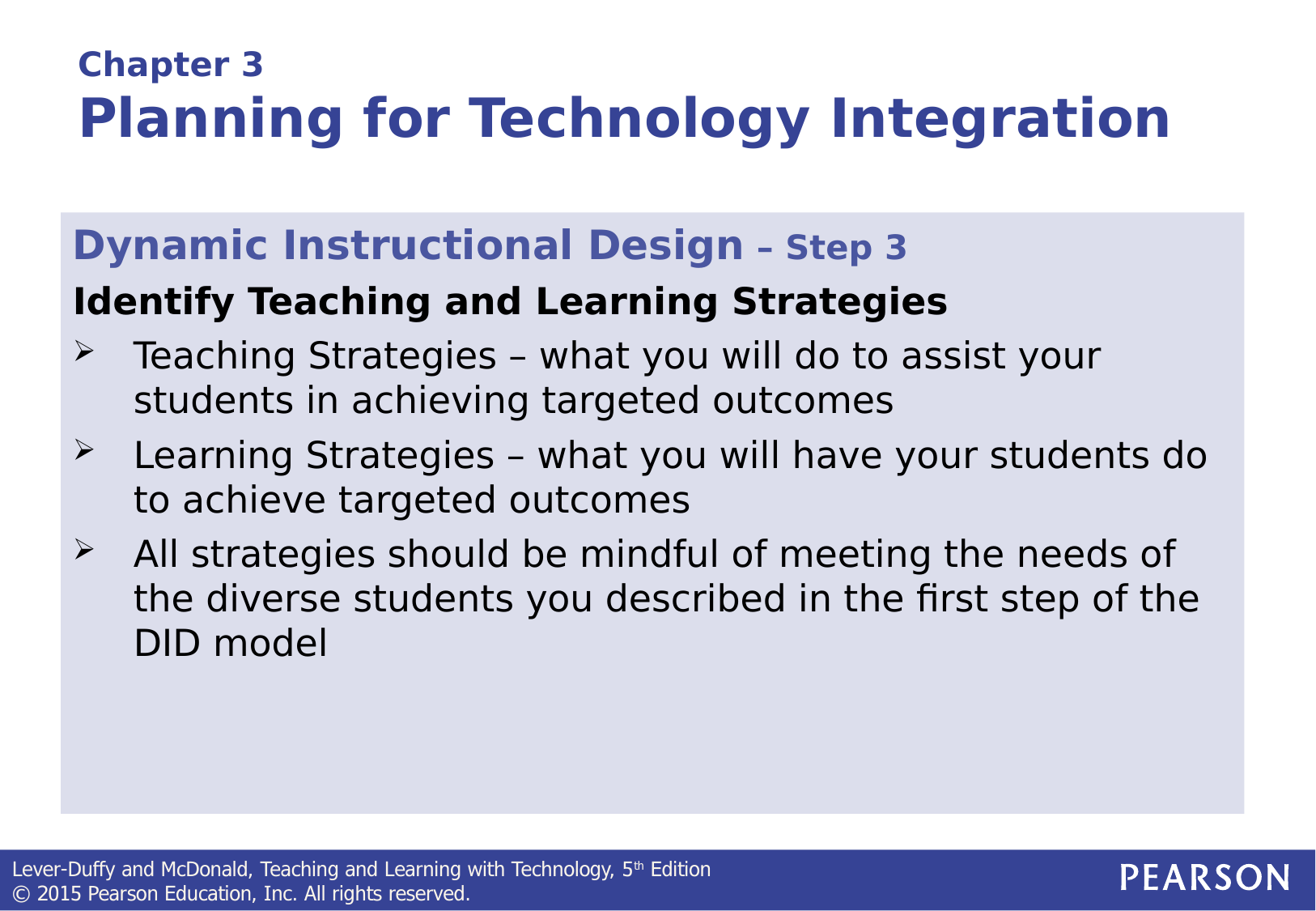

# Chapter 3 Planning for Technology Integration
Dynamic Instructional Design – Step 3
Identify Teaching and Learning Strategies
Teaching Strategies – what you will do to assist your students in achieving targeted outcomes
Learning Strategies – what you will have your students do to achieve targeted outcomes
All strategies should be mindful of meeting the needs of the diverse students you described in the first step of the DID model